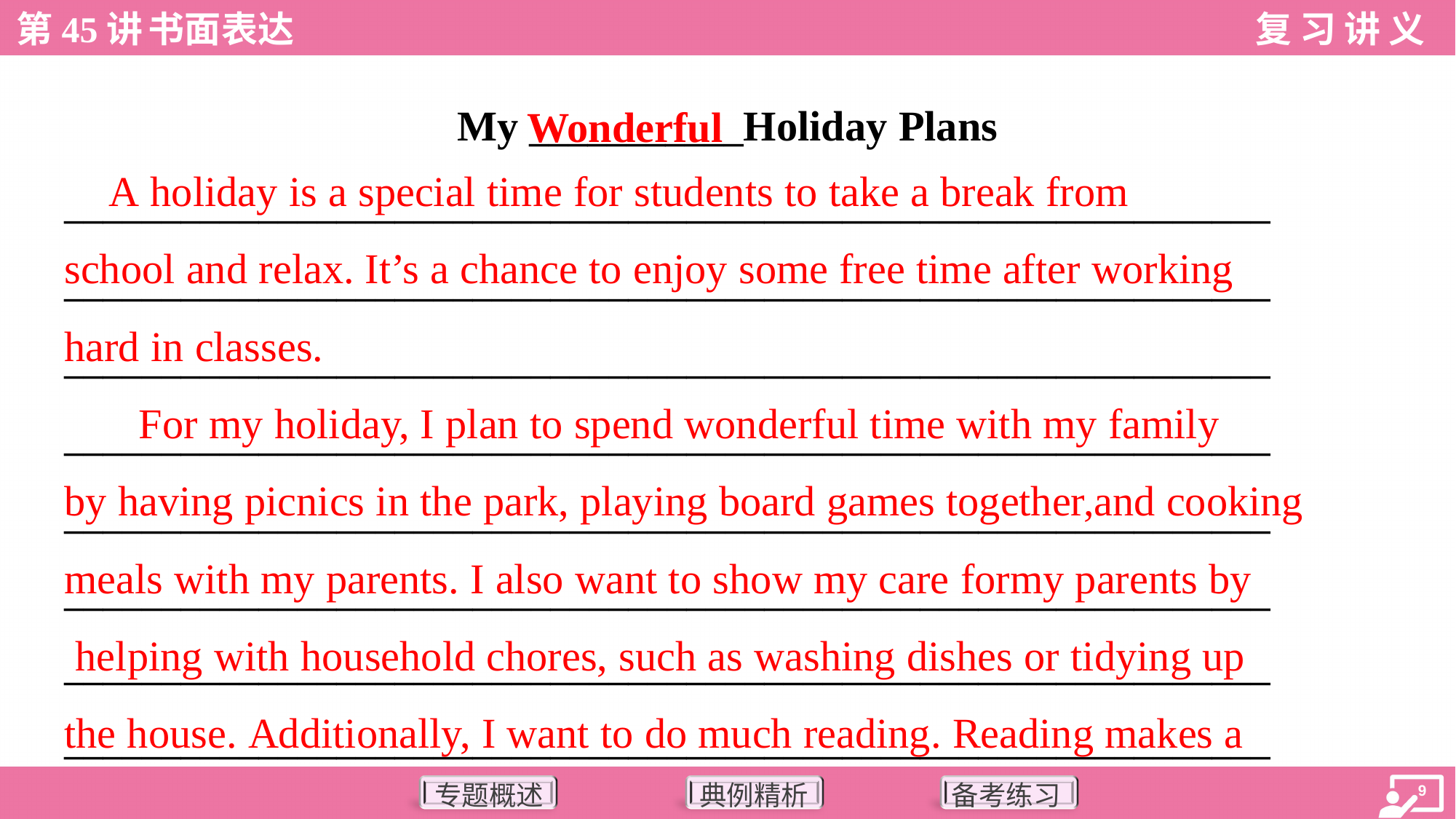

My ___________Holiday Plans
______________________________________________________________
______________________________________________________________
______________________________________________________________
______________________________________________________________
______________________________________________________________
______________________________________________________________
______________________________________________________________
______________________________________________________________
Wonderful
    A holiday is a special time for students to take a break from
school and relax. It’s a chance to enjoy some free time after working
hard in classes.
       For my holiday, I plan to spend wonderful time with my family
by having picnics in the park, playing board games together,and cooking
meals with my parents. I also want to show my care formy parents by
 helping with household chores, such as washing dishes or tidying up
the house. Additionally, I want to do much reading. Reading makes a